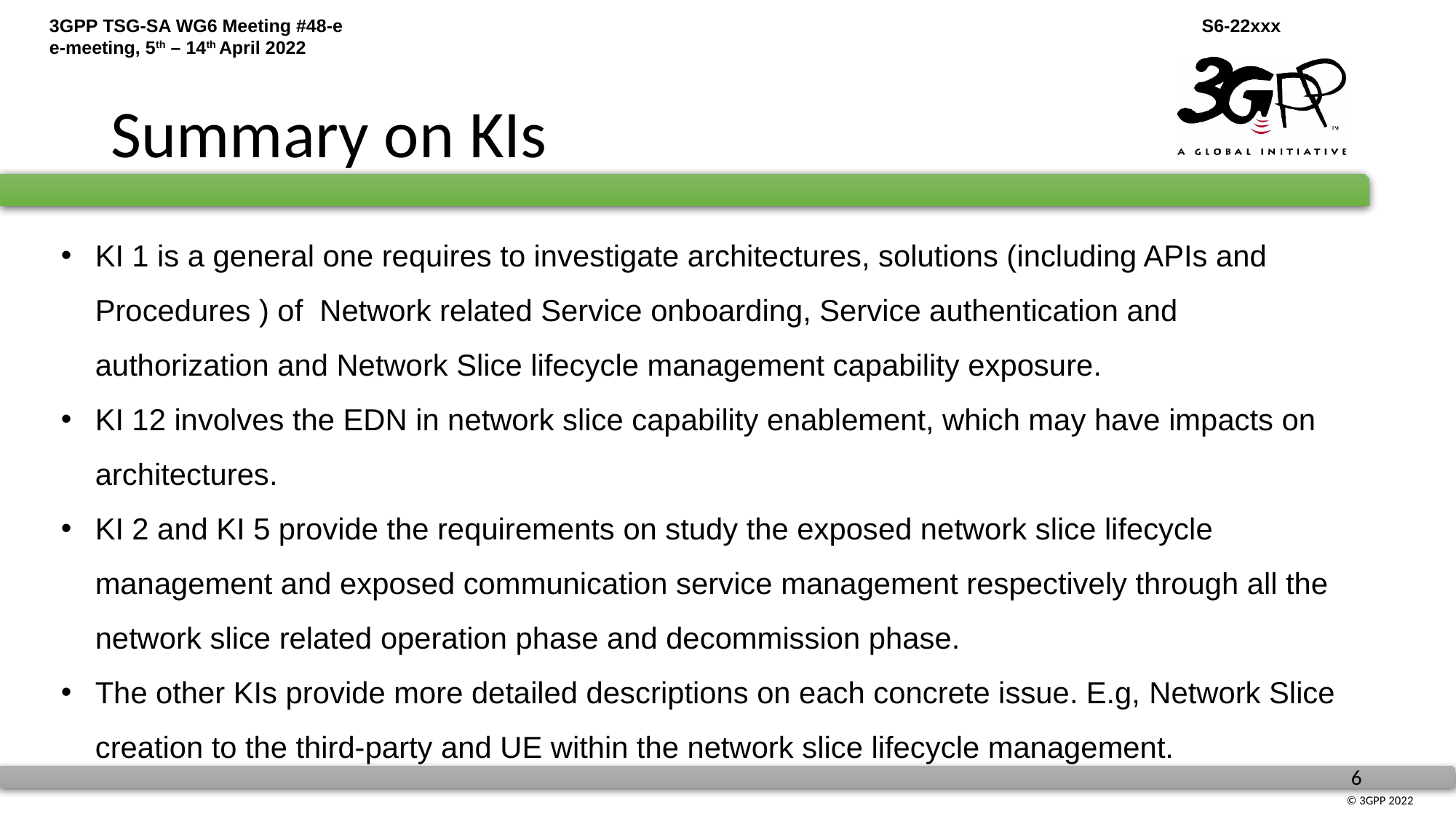

# Summary on KIs
KI 1 is a general one requires to investigate architectures, solutions (including APIs and Procedures ) of  Network related Service onboarding, Service authentication and authorization and Network Slice lifecycle management capability exposure.
KI 12 involves the EDN in network slice capability enablement, which may have impacts on architectures.
KI 2 and KI 5 provide the requirements on study the exposed network slice lifecycle management and exposed communication service management respectively through all the network slice related operation phase and decommission phase.
The other KIs provide more detailed descriptions on each concrete issue. E.g, Network Slice creation to the third-party and UE within the network slice lifecycle management.